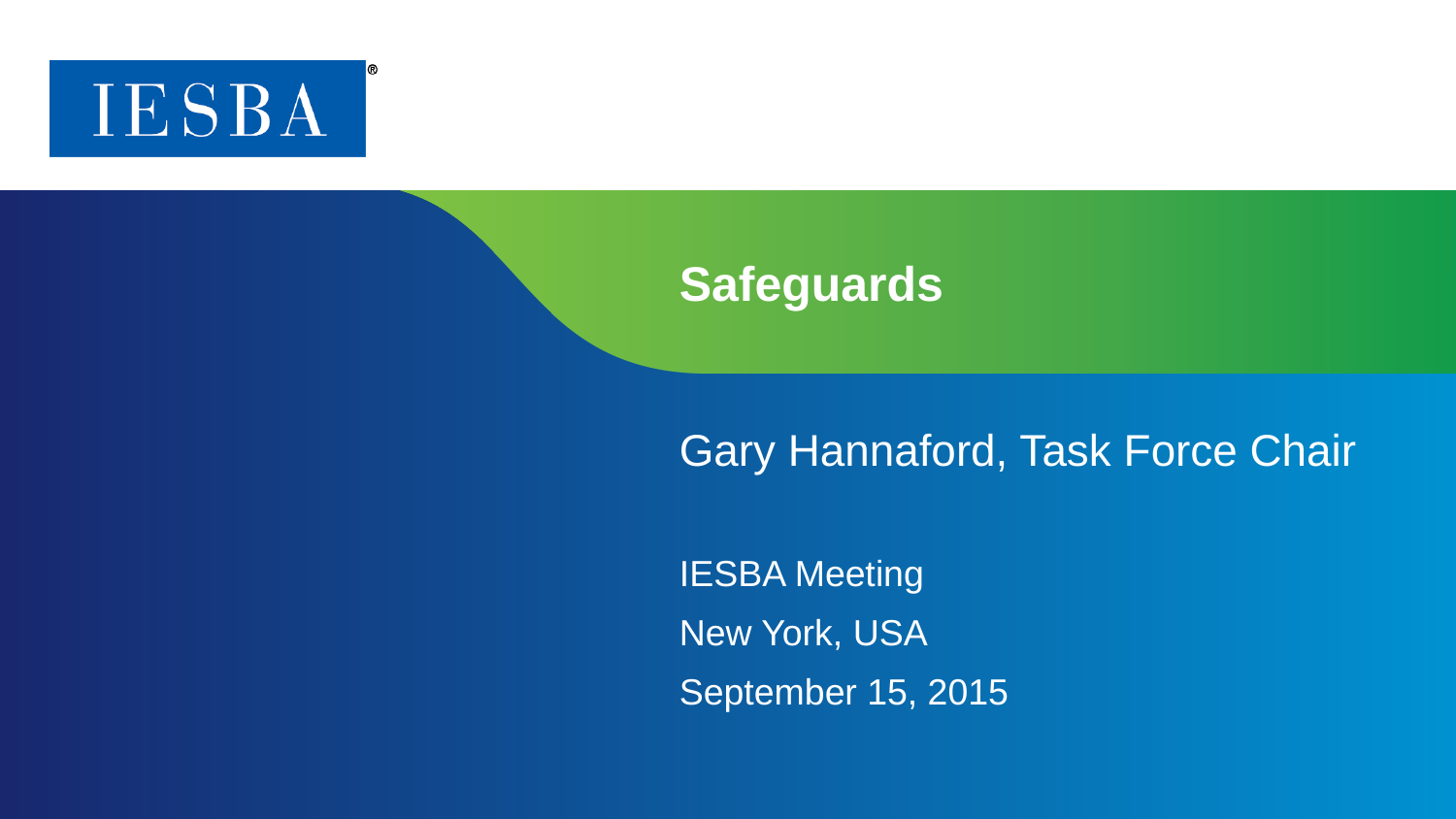

# Safeguards
Gary Hannaford, Task Force Chair

IESBA Meeting
New York, USA
September 15, 2015